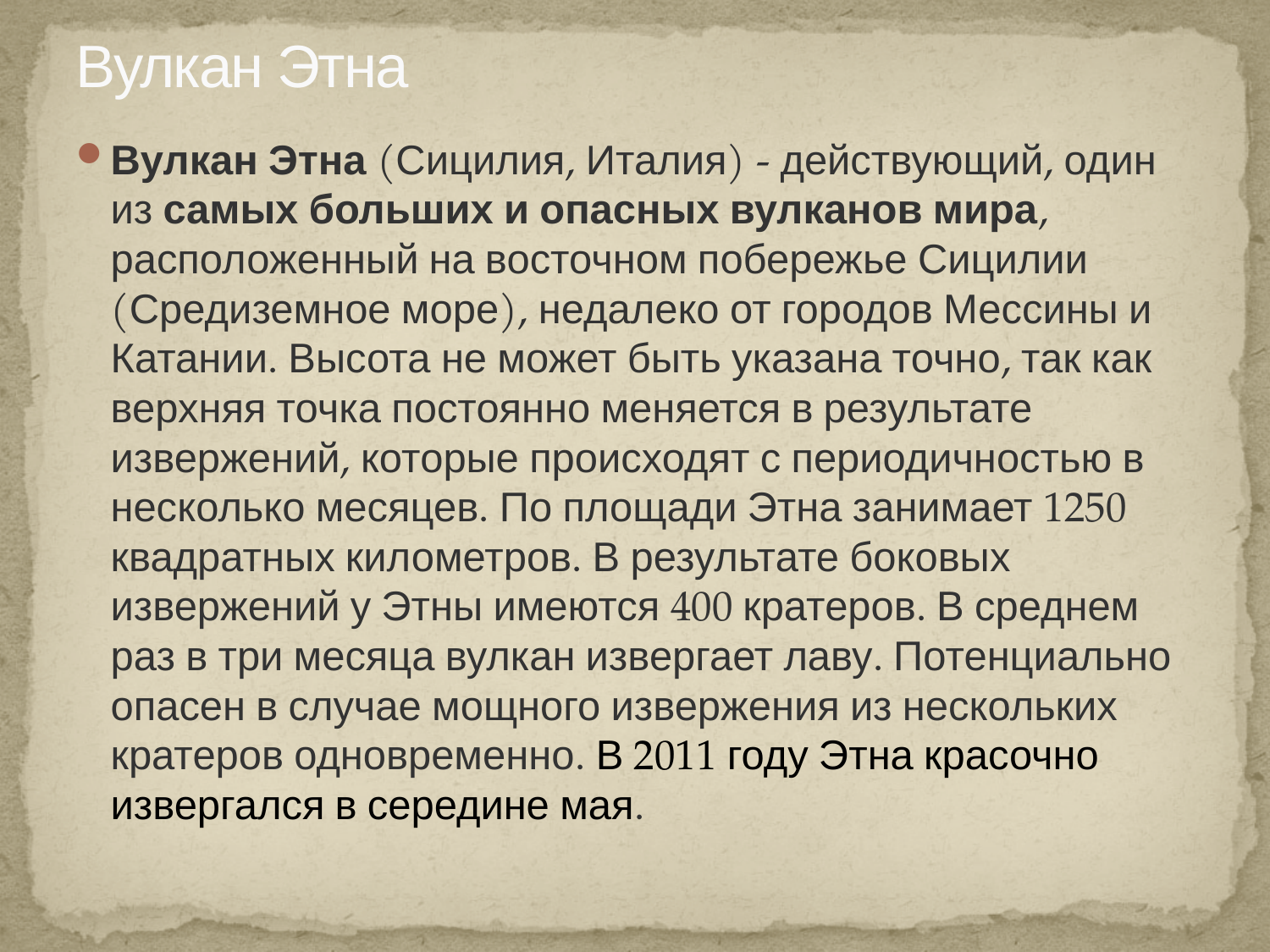

# Вулкан Этна
Вулкан Этна (Сицилия, Италия) - действующий, один из самых больших и опасных вулканов мира, расположенный на восточном побережье Сицилии (Средиземное море), недалеко от городов Мессины и Катании. Высота не может быть указана точно, так как верхняя точка постоянно меняется в результате извержений, которые происходят с периодичностью в несколько месяцев. По площади Этна занимает 1250 квадратных километров. В результате боковых извержений у Этны имеются 400 кратеров. В среднем раз в три месяца вулкан извергает лаву. Потенциально опасен в случае мощного извержения из нескольких кратеров одновременно. В 2011 году Этна красочно извергался в середине мая.